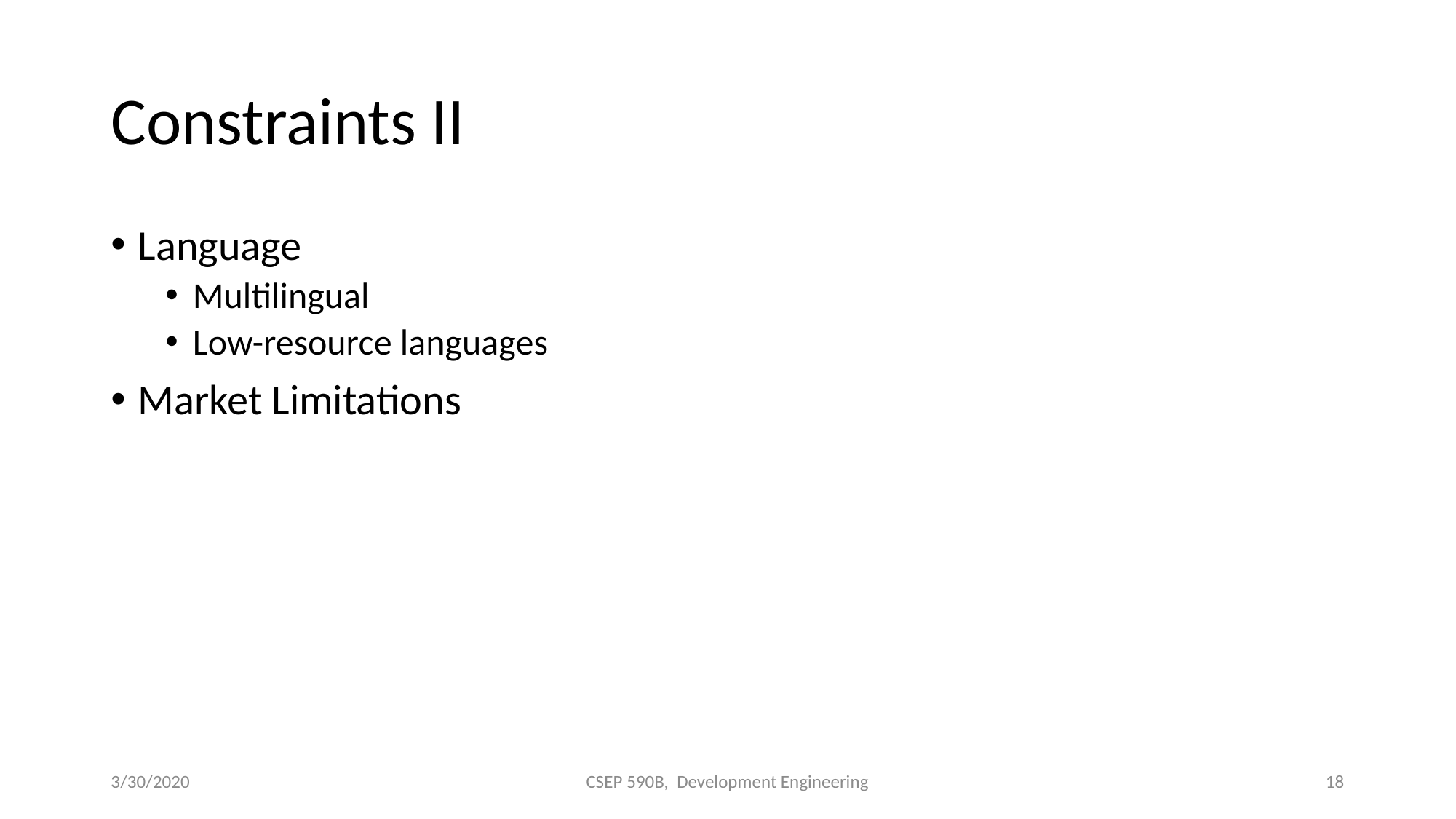

# Constraints II
Language
Multilingual
Low-resource languages
Market Limitations
3/30/2020
CSEP 590B,  Development Engineering
18